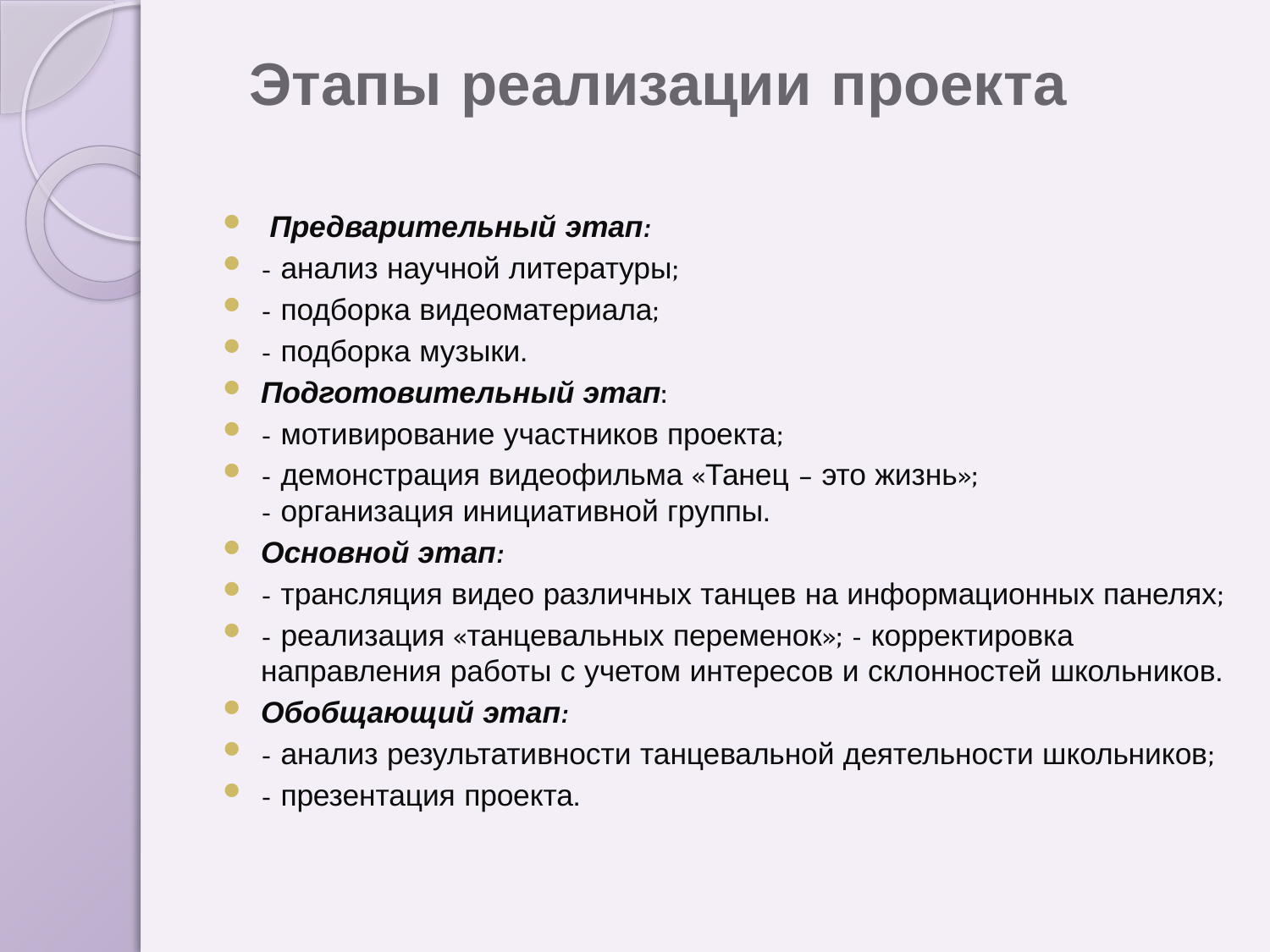

# Этапы реализации проекта
 Предварительный этап:
- анализ научной литературы;
- подборка видеоматериала;
- подборка музыки.
Подготовительный этап:
- мотивирование участников проекта;
- демонстрация видеофильма «Танец – это жизнь»;                           - организация инициативной группы.
Основной этап:
- трансляция видео различных танцев на информационных панелях;
- реализация «танцевальных переменок»; - корректировка направления работы с учетом интересов и склонностей школьников.
Обобщающий этап:
- анализ результативности танцевальной деятельности школьников;
- презентация проекта.